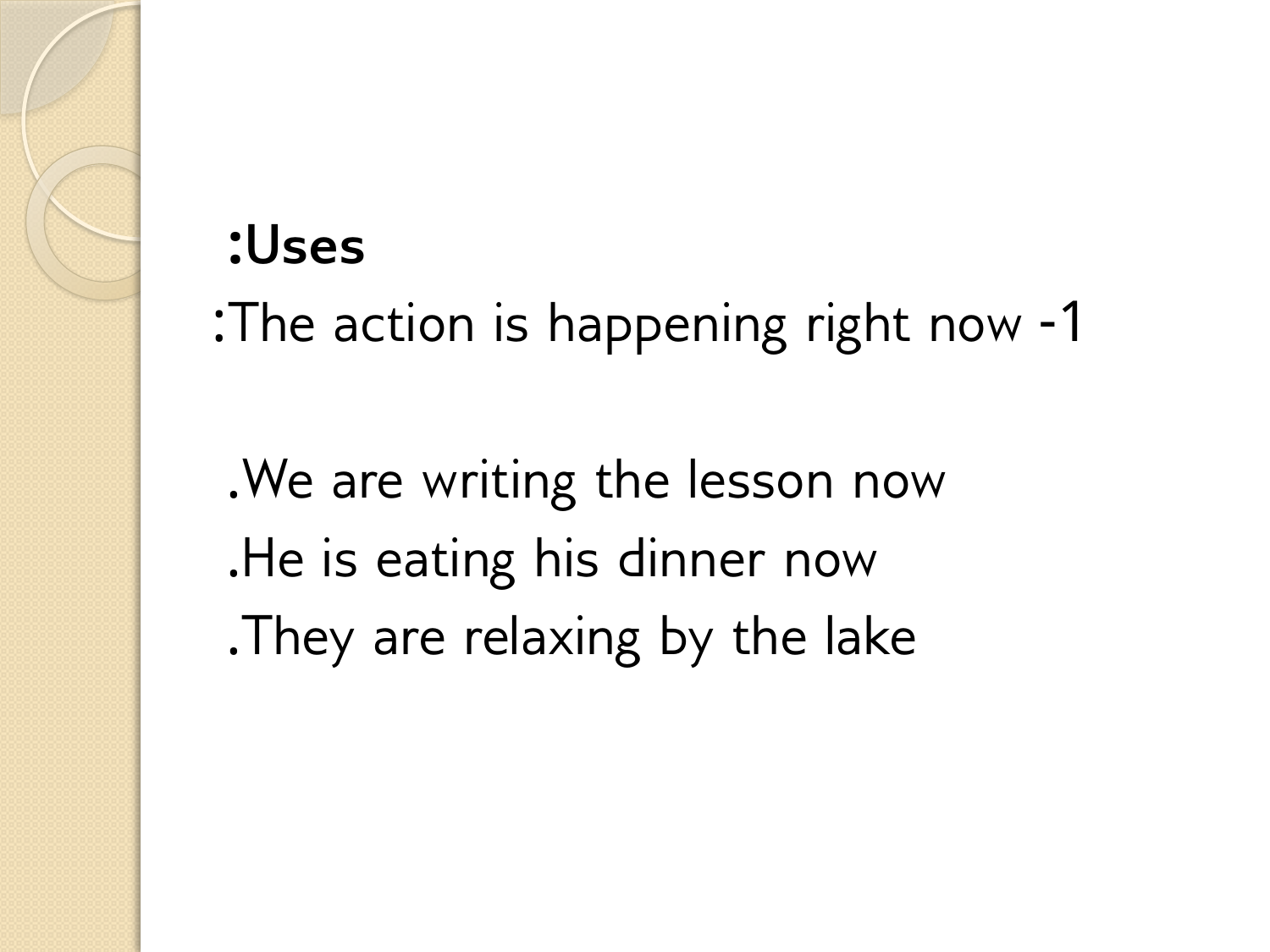

#
Uses:
1- The action is happening right now:

     We are writing the lesson now.
      He is eating his dinner now.
      They are relaxing by the lake.